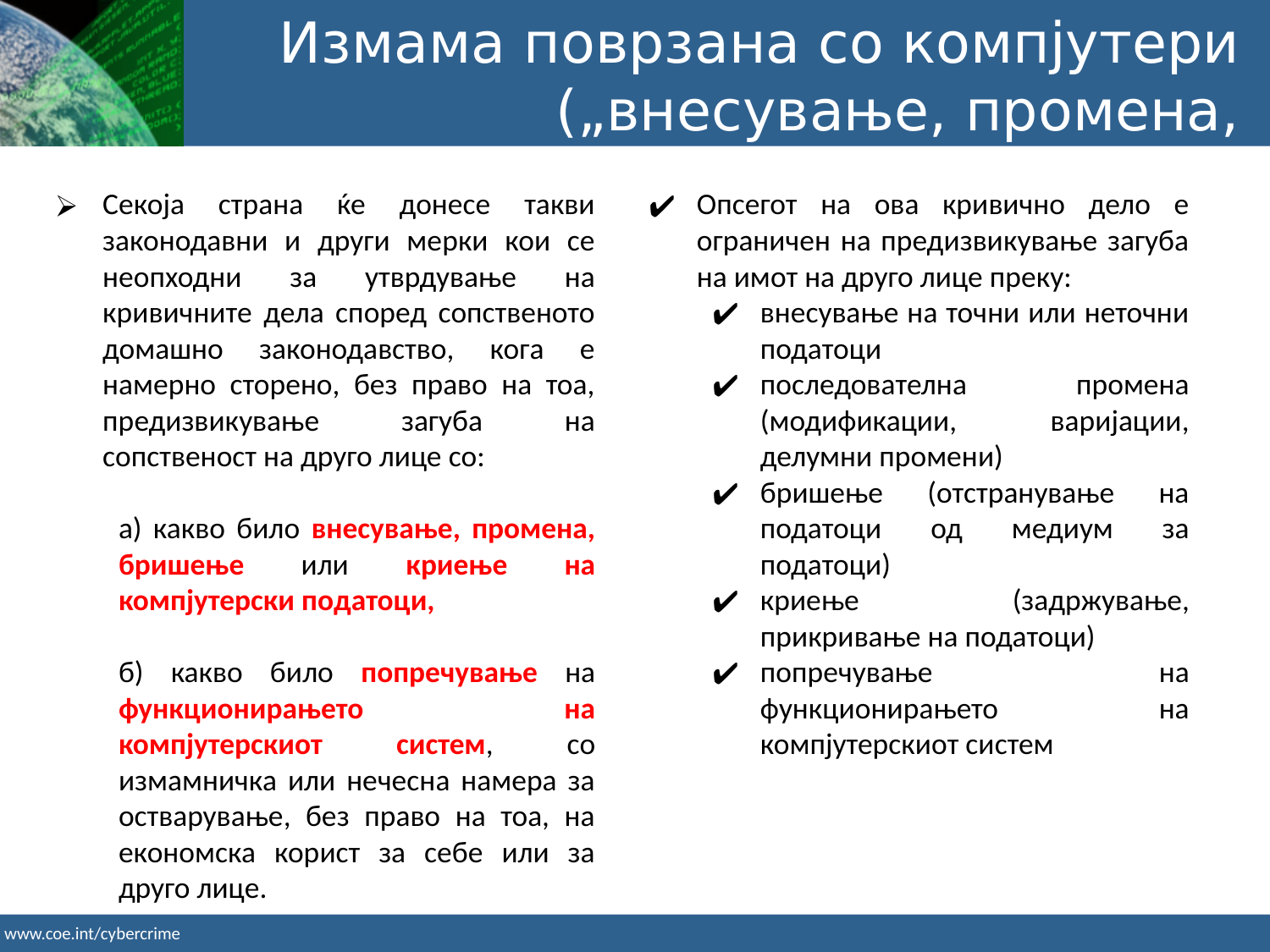

Измама поврзана со компјутери („внесување, промена, бришење…”)
Секоја страна ќе донесе такви законодавни и други мерки кои се неопходни за утврдување на кривичните дела според сопственото домашно законодавство, кога е намерно сторено, без право на тоа, предизвикување загуба на сопственост на друго лице со:

а) какво било внесување, промена, бришење или криење на компјутерски податоци,

б) какво било попречување на функционирањето на компјутерскиот систем, со измамничка или нечесна намера за остварување, без право на тоа, на економска корист за себе или за друго лице.
Опсегот на ова кривично дело е ограничен на предизвикување загуба на имот на друго лице преку:
внесување на точни или неточни податоци
последователна промена (модификации, варијации, делумни промени)
бришење (отстранување на податоци од медиум за податоци)
криење (задржување, прикривање на податоци)
попречување на функционирањето на компјутерскиот систем